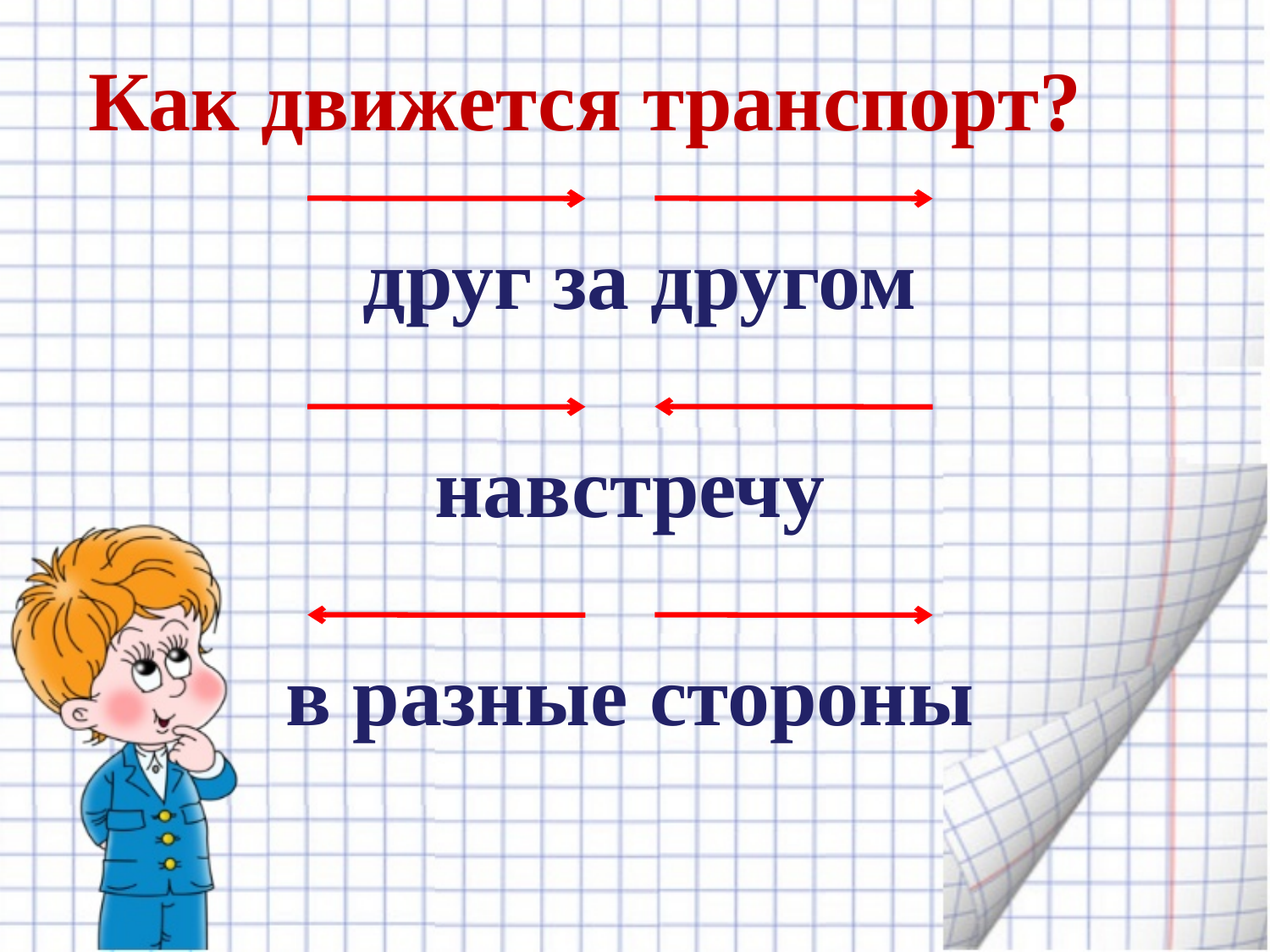

Как движется транспорт?
друг за другом
навстречу
в разные стороны